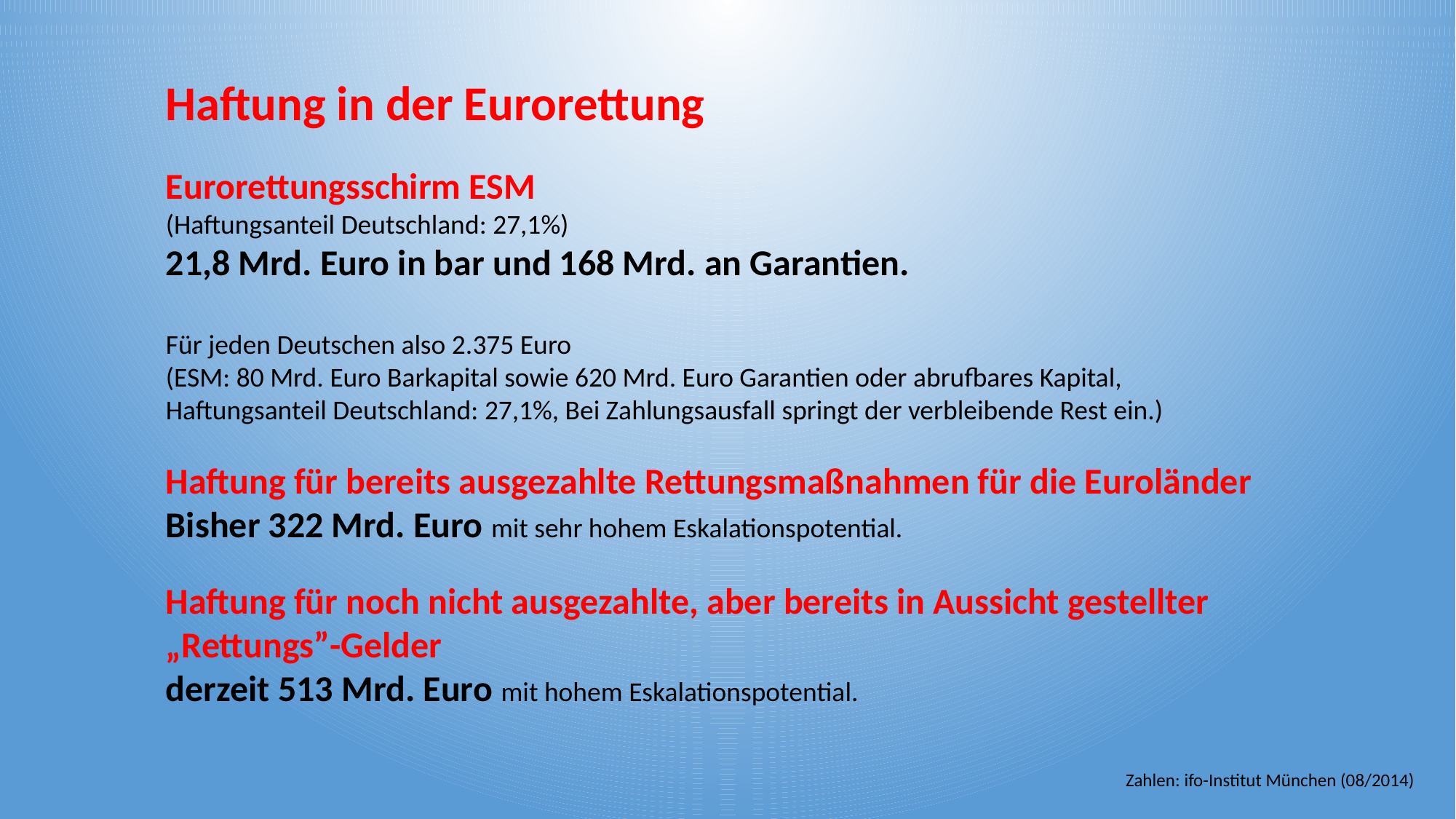

Haftung in der Eurorettung

Eurorettungsschirm ESM
(Haftungsanteil Deutschland: 27,1%)
21,8 Mrd. Euro in bar und 168 Mrd. an Garantien.

Für jeden Deutschen also 2.375 Euro
(ESM: 80 Mrd. Euro Barkapital sowie 620 Mrd. Euro Garantien oder abrufbares Kapital,
Haftungsanteil Deutschland: 27,1%, Bei Zahlungsausfall springt der verbleibende Rest ein.)

Haftung für bereits ausgezahlte Rettungsmaßnahmen für die Euroländer
Bisher 322 Mrd. Euro mit sehr hohem Eskalationspotential.

Haftung für noch nicht ausgezahlte, aber bereits in Aussicht gestellter „Rettungs”-Gelder
derzeit 513 Mrd. Euro mit hohem Eskalationspotential.

Zahlen: ifo-Institut München (08/2014)